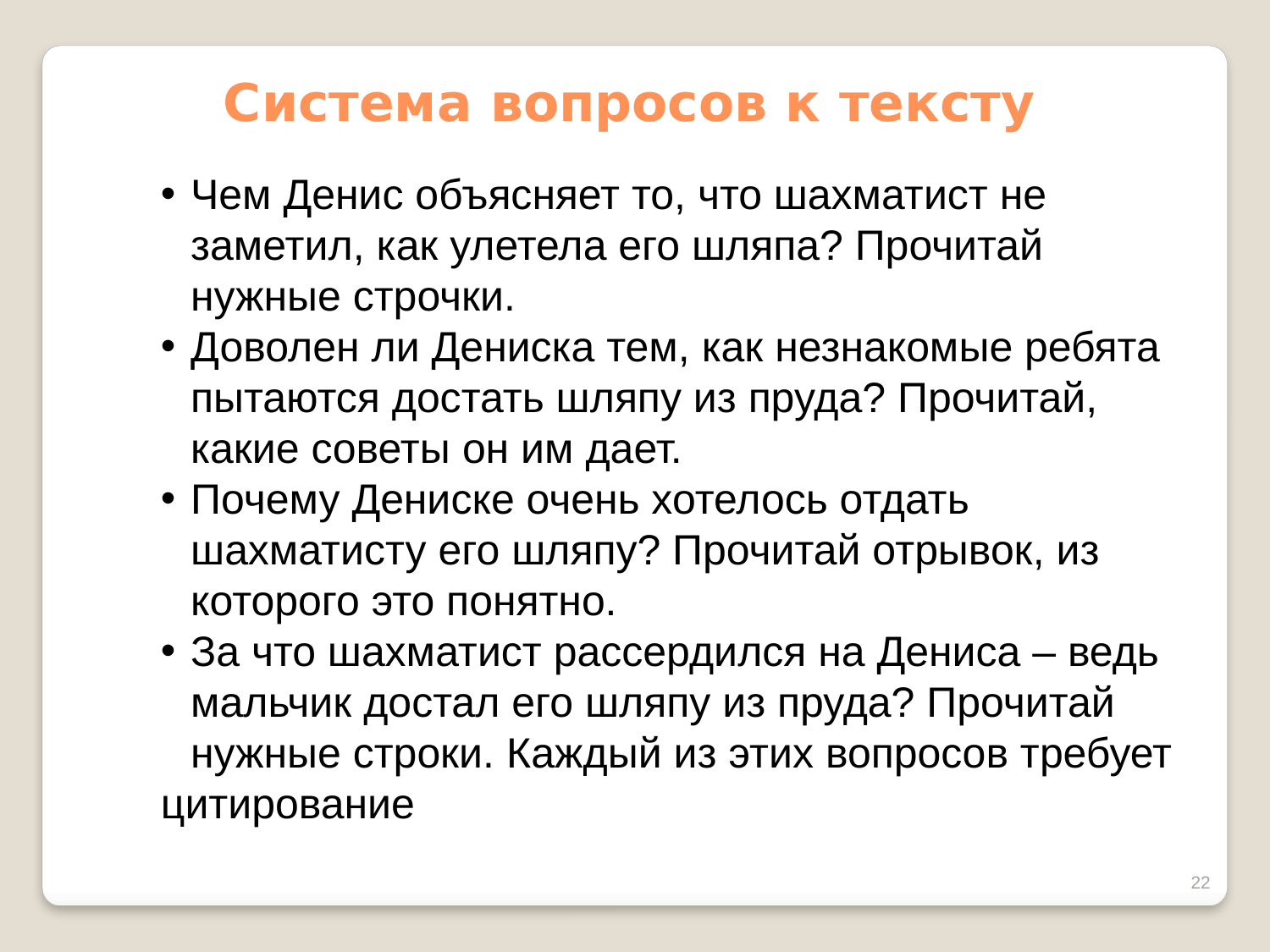

Система вопросов к тексту

Чем Денис объясняет то, что шахматист не заметил, как улетела его шляпа? Прочитай нужные строчки.
Доволен ли Дениска тем, как незнакомые ребята пытаются достать шляпу из пруда? Прочитай, какие советы он им дает.
Почему Дениске очень хотелось отдать шахматисту его шляпу? Прочитай отрывок, из которого это понятно.
За что шахматист рассердился на Дениса – ведь мальчик достал его шляпу из пруда? Прочитай нужные строки. Каждый из этих вопросов требует
цитирование
22